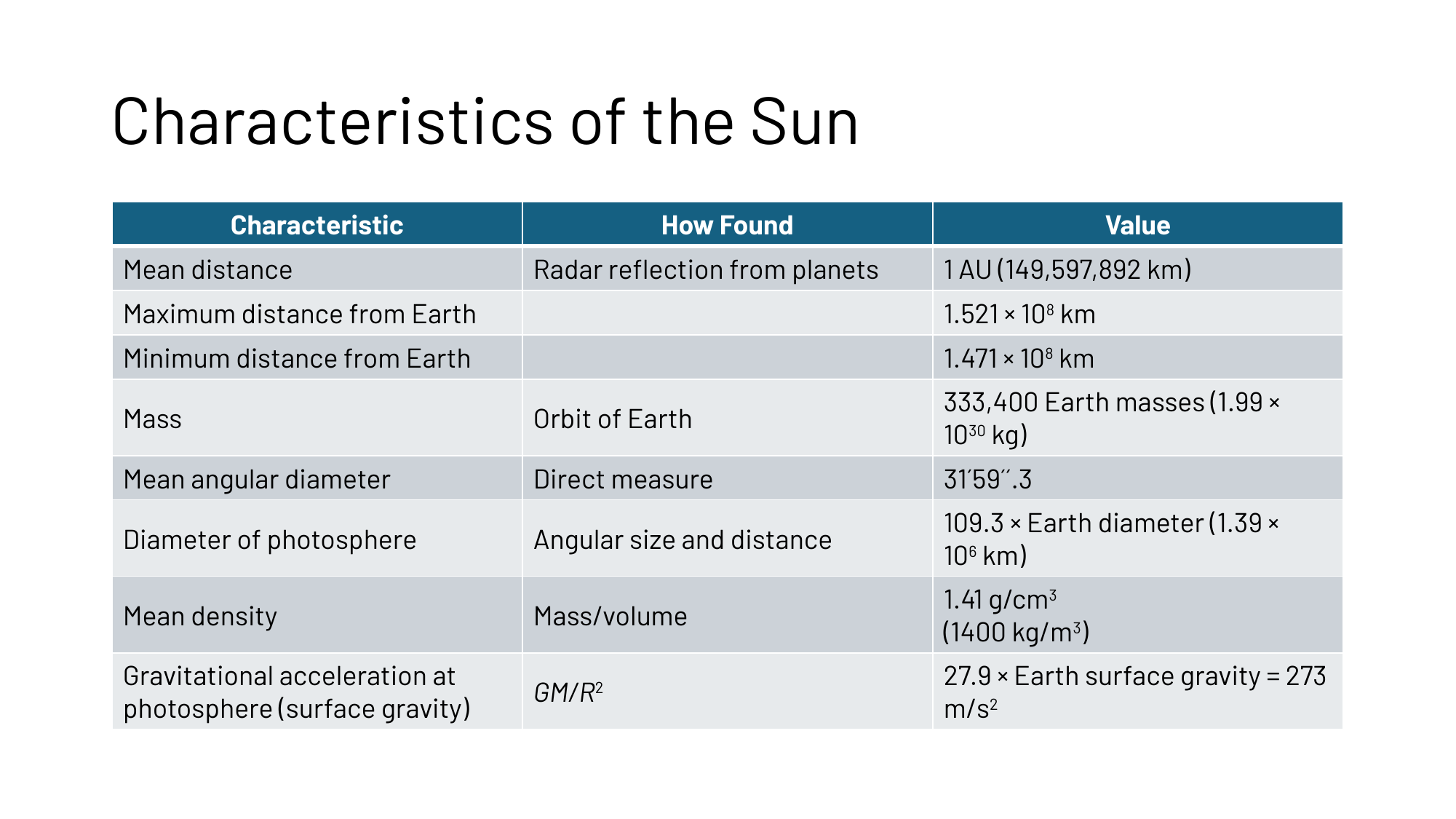

# Characteristics of the Sun
| Characteristic | How Found | Value |
| --- | --- | --- |
| Mean distance | Radar reflection from planets | 1 AU (149,597,892 km) |
| Maximum distance from Earth |  | 1.521 × 108 km |
| Minimum distance from Earth |  | 1.471 × 108 km |
| Mass | Orbit of Earth | 333,400 Earth masses (1.99 × 1030 kg) |
| Mean angular diameter | Direct measure | 31´59´´.3 |
| Diameter of photosphere | Angular size and distance | 109.3 × Earth diameter (1.39 × 106 km) |
| Mean density | Mass/volume | 1.41 g/cm3 (1400 kg/m3) |
| Gravitational acceleration at photosphere (surface gravity) | GM/R2 | 27.9 × Earth surface gravity = 273 m/s2 |